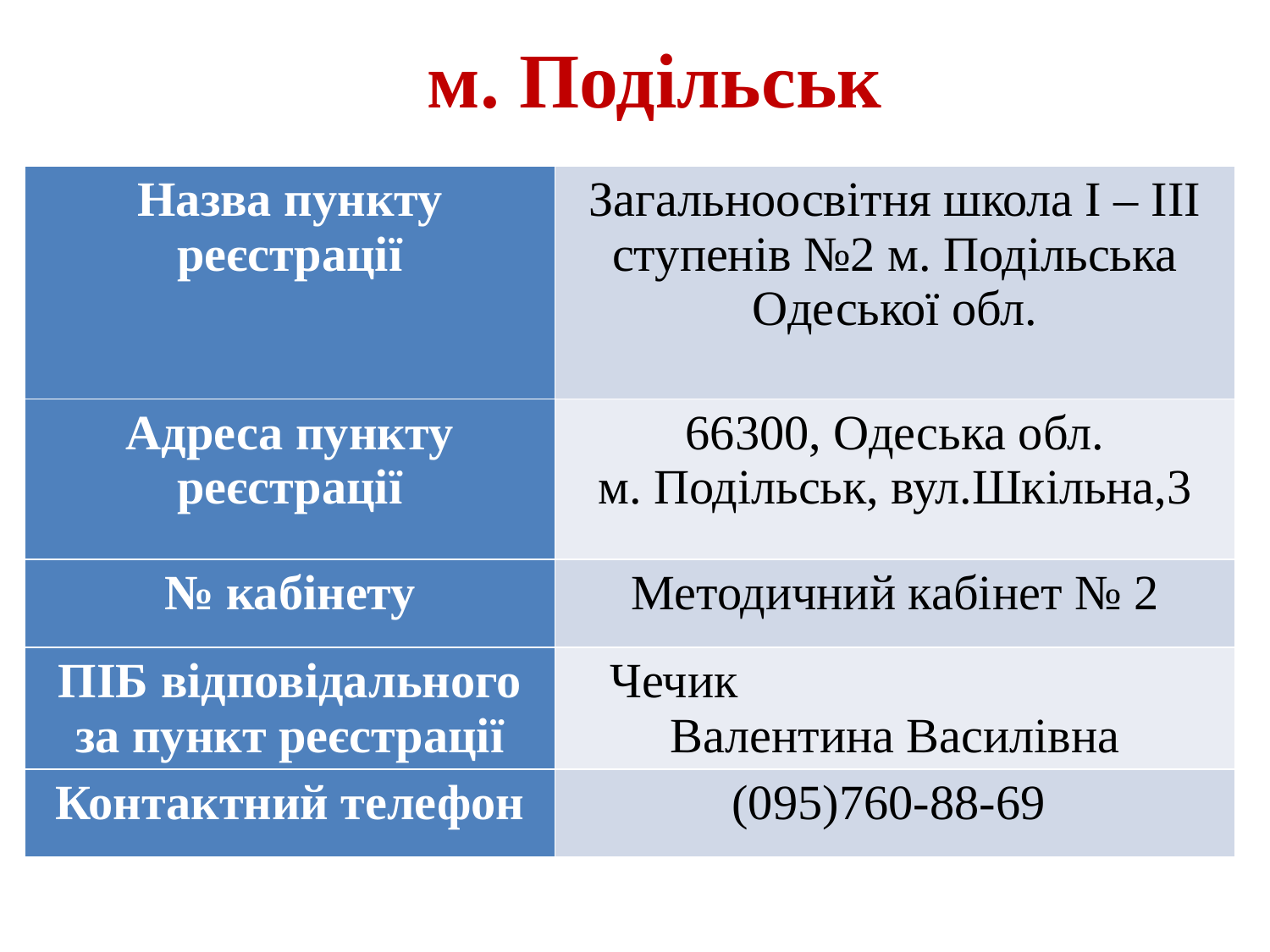

# м. Подільськ
| Назва пункту реєстрації | Загальноосвітня школа І – ІІІ ступенів №2 м. Подільська Одеської обл. |
| --- | --- |
| Адреса пункту реєстрації | 66300, Одеська обл. м. Подільськ, вул.Шкільна,3 |
| № кабінету | Методичний кабінет № 2 |
| ПІБ відповідального за пункт реєстрації | Чечик Валентина Василівна |
| Контактний телефон | (095)760-88-69 |